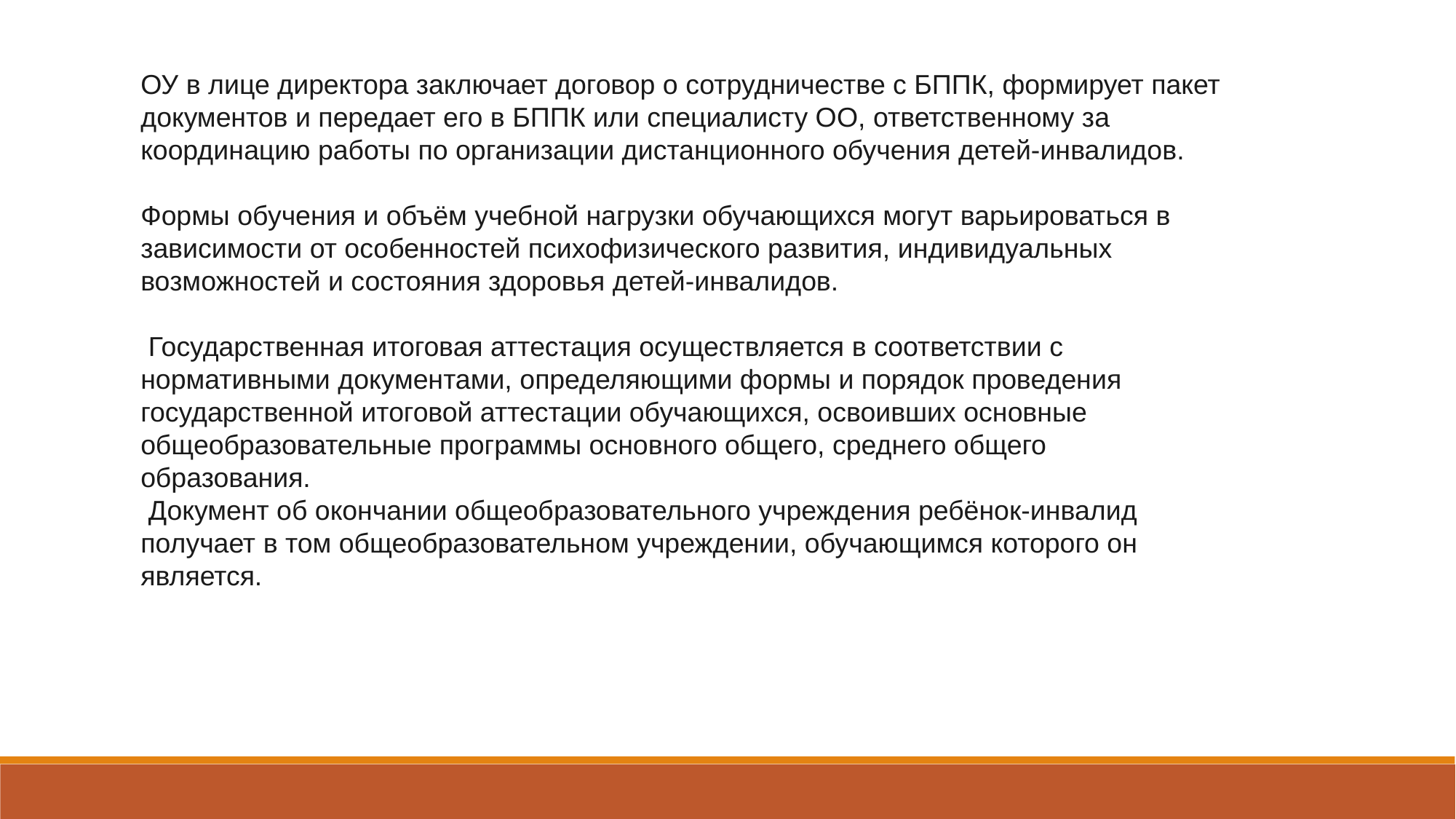

ОУ в лице директора заключает договор о сотрудничестве с БППК, формирует пакет документов и передает его в БППК или специалисту ОО, ответственному за координацию работы по организации дистанционного обучения детей-инвалидов.

Формы обучения и объём учебной нагрузки обучающихся могут варьироваться в зависимости от особенностей психофизического развития, индивидуальных возможностей и состояния здоровья детей-инвалидов.

 Государственная итоговая аттестация осуществляется в соответствии с
нормативными документами, определяющими формы и порядок проведения
государственной итоговой аттестации обучающихся, освоивших основные
общеобразовательные программы основного общего, среднего общего образования.
 Документ об окончании общеобразовательного учреждения ребёнок-инвалид
получает в том общеобразовательном учреждении, обучающимся которого он является.